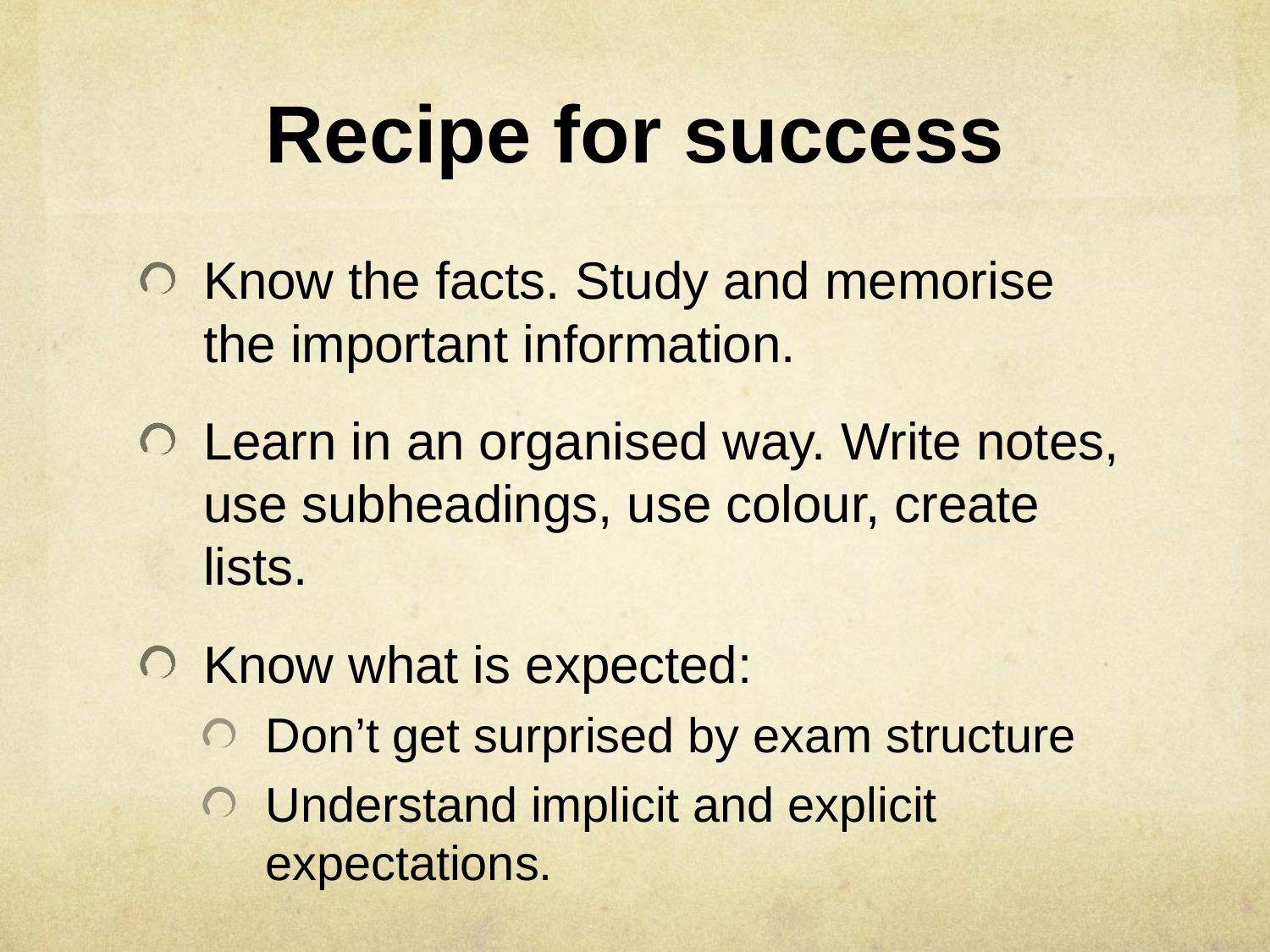

# Recipe for success
Know the facts. Study and memorise the important information.
Learn in an organised way. Write notes, use subheadings, use colour, create lists.
Know what is expected:
Don’t get surprised by exam structure
Understand implicit and explicit expectations.